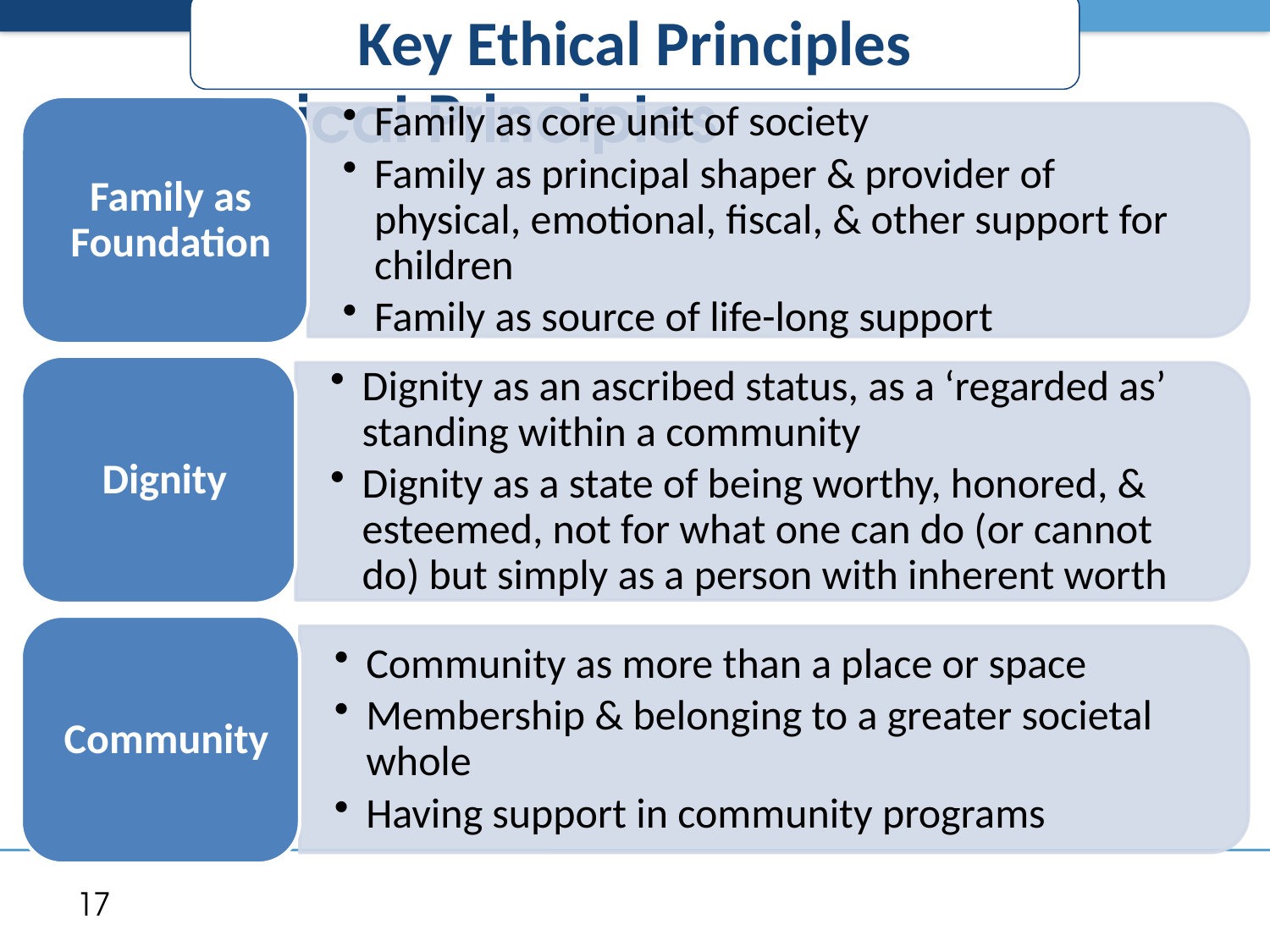

Key Ethical Principles
# Key Ethical Principles
Family as core unit of society
Family as principal shaper & provider of physical, emotional, fiscal, & other support for children
Family as source of life-long support
Family as Foundation
Dignity as an ascribed status, as a ‘regarded as’ standing within a community
Dignity as a state of being worthy, honored, & esteemed, not for what one can do (or cannot do) but simply as a person with inherent worth
Dignity
Community as more than a place or space
Membership & belonging to a greater societal whole
Having support in community programs
Community
17